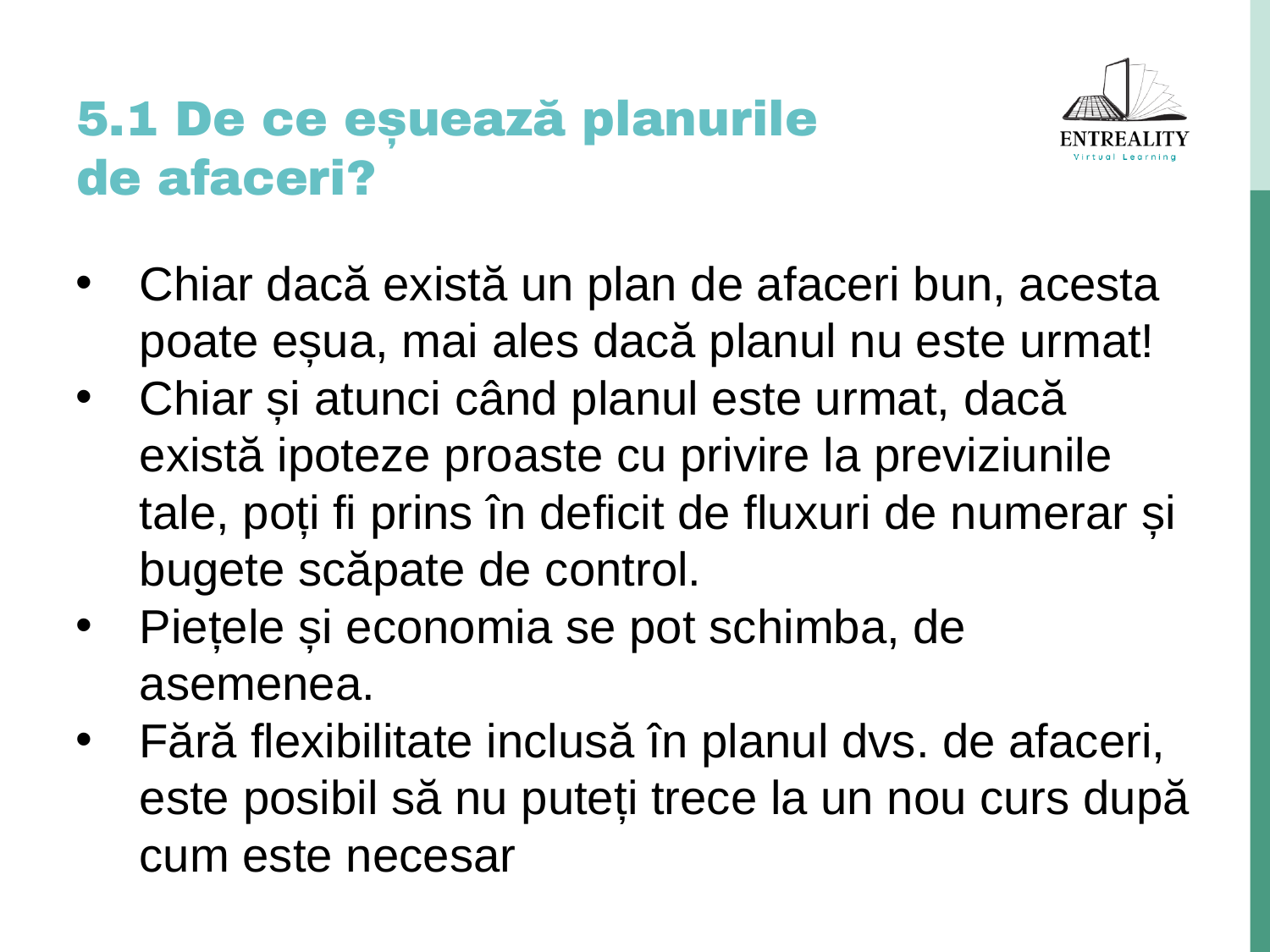

# 5.1 De ce eșuează planurile de afaceri?
Chiar dacă există un plan de afaceri bun, acesta poate eșua, mai ales dacă planul nu este urmat!
Chiar și atunci când planul este urmat, dacă există ipoteze proaste cu privire la previziunile tale, poți fi prins în deficit de fluxuri de numerar și bugete scăpate de control.
Piețele și economia se pot schimba, de asemenea.
Fără flexibilitate inclusă în planul dvs. de afaceri, este posibil să nu puteți trece la un nou curs după cum este necesar